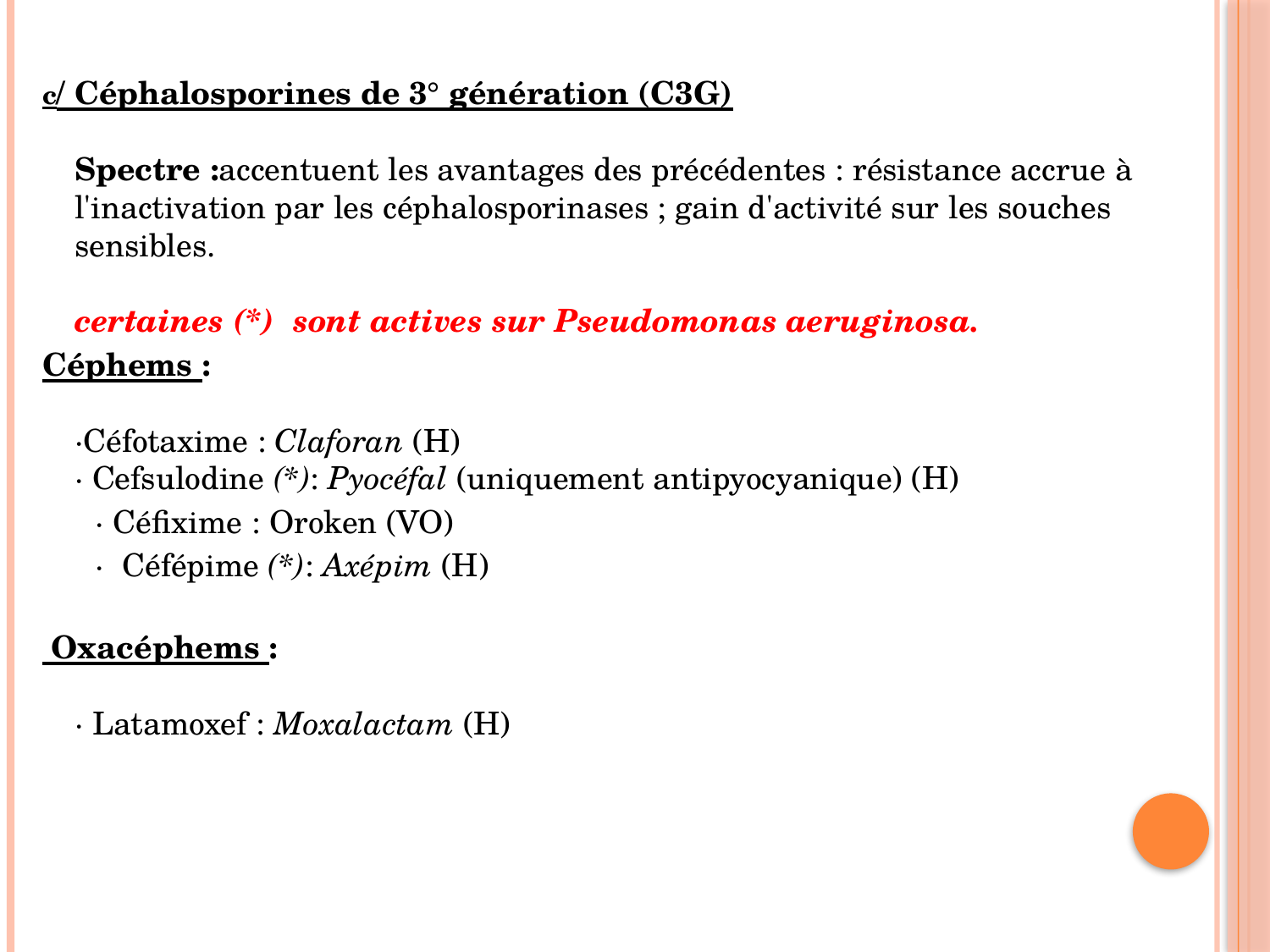

c/ Céphalosporines de 3° génération (C3G)
Spectre :accentuent les avantages des précédentes : résistance accrue à l'inactivation par les céphalosporinases ; gain d'activité sur les souches sensibles.
certaines (*)  sont actives sur Pseudomonas aeruginosa.
Céphems :
·Céfotaxime : Claforan (H)
· Cefsulodine (*): Pyocéfal (uniquement antipyocyanique) (H)
      · Céfixime : Oroken (VO)
      ·  Céfépime (*): Axépim (H)
 Oxacéphems :
· Latamoxef : Moxalactam (H)